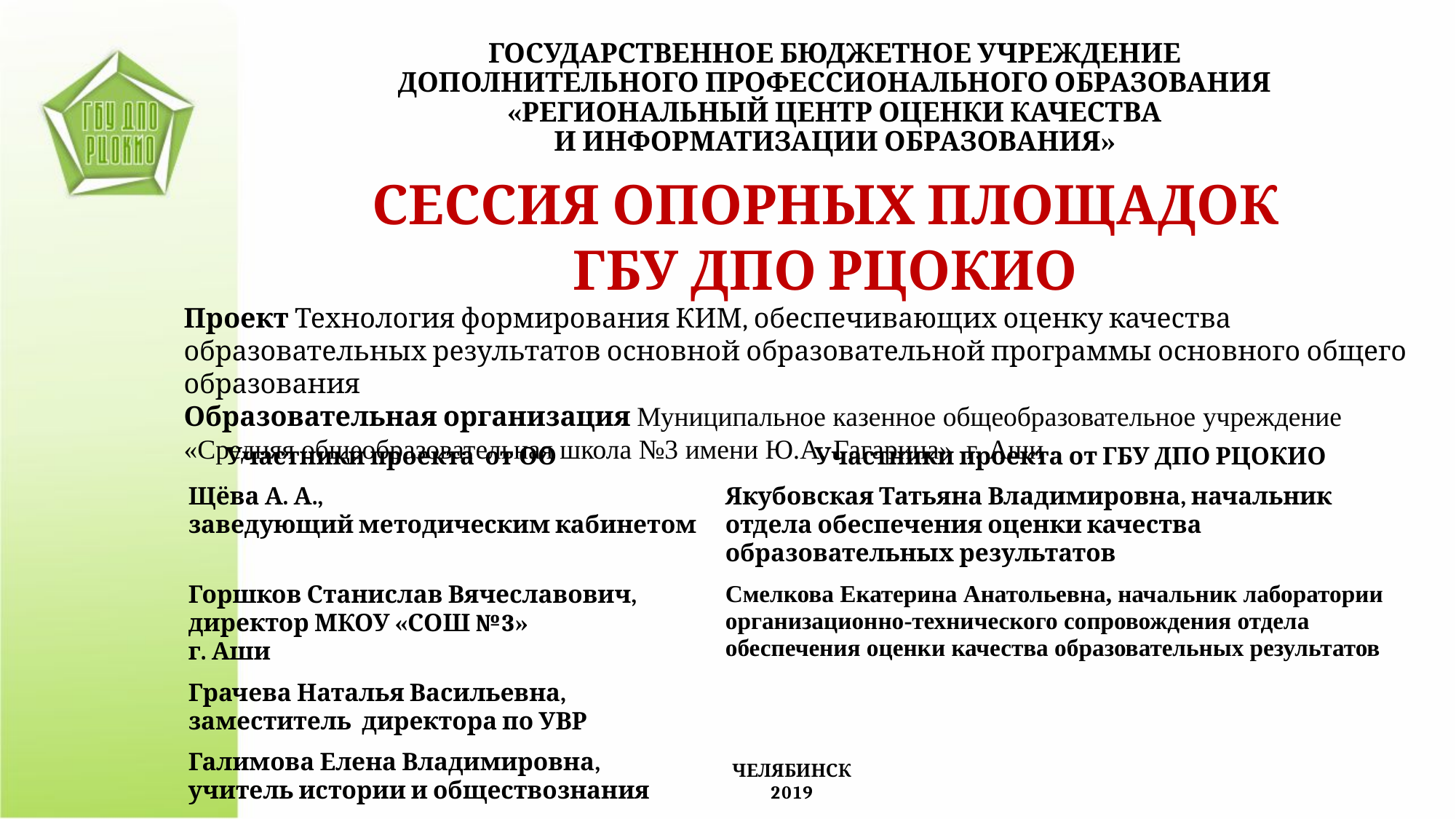

ГОСУДАРСТВЕННОЕ БЮДЖЕТНОЕ УЧРЕЖДЕНИЕ
ДОПОЛНИТЕЛЬНОГО ПРОФЕССИОНАЛЬНОГО ОБРАЗОВАНИЯ
«РЕГИОНАЛЬНЫЙ ЦЕНТР ОЦЕНКИ КАЧЕСТВА
И ИНФОРМАТИЗАЦИИ ОБРАЗОВАНИЯ»

СЕССИЯ ОПОРНЫХ ПЛОЩАДОК
ГБУ ДПО РЦОКИО
Проект Технология формирования КИМ, обеспечивающих оценку качества образовательных результатов основной образовательной программы основного общего образования
Образовательная организация Муниципальное казенное общеобразовательное учреждение  «Средняя общеобразовательная школа №3 имени Ю.А. Гагарина»  г. Аши
| Участники проекта от ОО | Участники проекта от ГБУ ДПО РЦОКИО |
| --- | --- |
| Щёва А. А., заведующий методическим кабинетом | Якубовская Татьяна Владимировна, начальник отдела обеспечения оценки качества образовательных результатов |
| Горшков Станислав Вячеславович, директор МКОУ «СОШ №3» г. Аши | Смелкова Екатерина Анатольевна, начальник лаборатории организационно-технического сопровождения отдела обеспечения оценки качества образовательных результатов |
| Грачева Наталья Васильевна, заместитель директора по УВР |  |
| Галимова Елена Владимировна, учитель истории и обществознания |  |
ЧЕЛЯБИНСК
2019